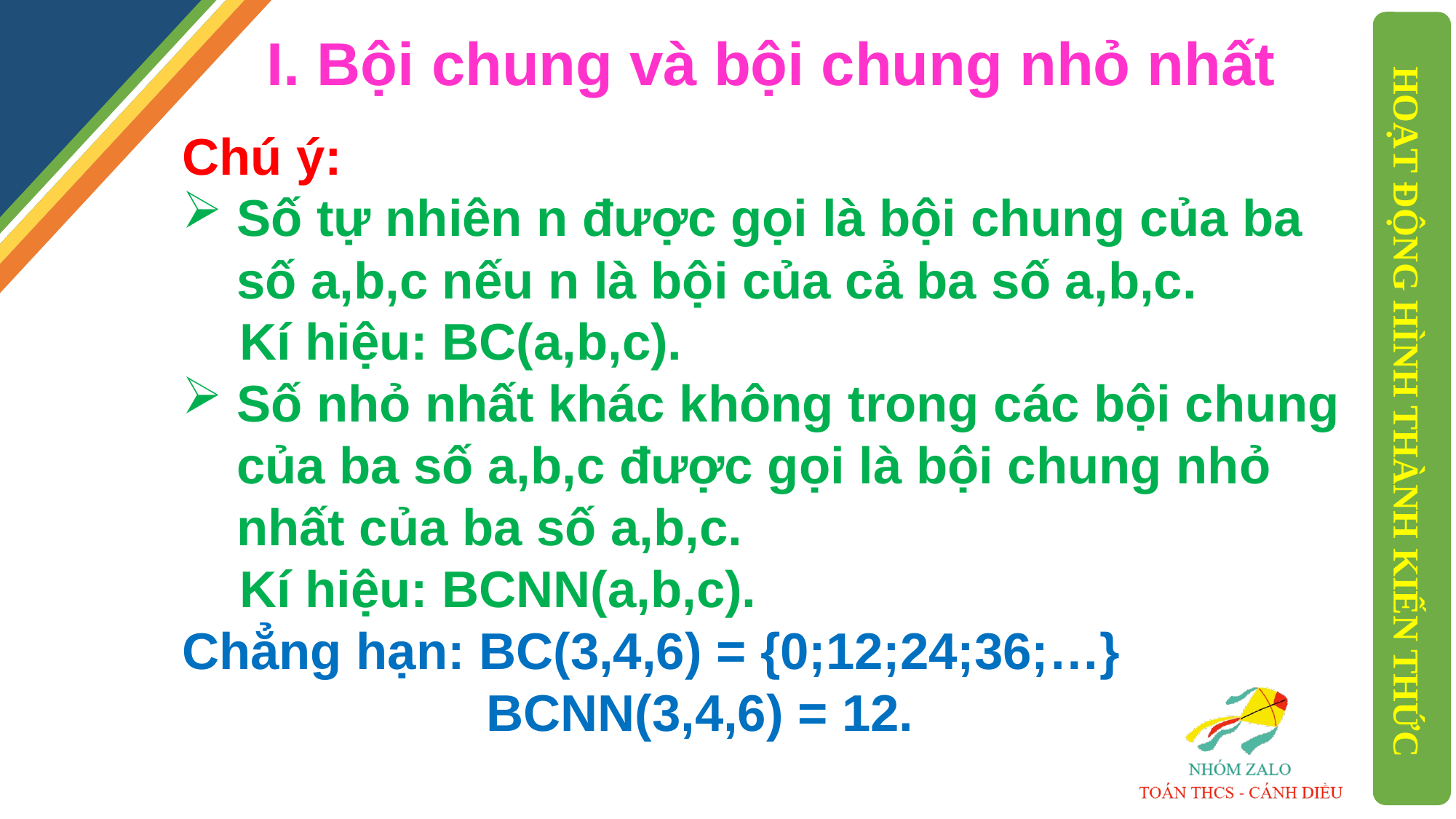

I. Bội chung và bội chung nhỏ nhất
Chú ý:
Số tự nhiên n được gọi là bội chung của ba số a,b,c nếu n là bội của cả ba số a,b,c.
    Kí hiệu: BC(a,b,c).
Số nhỏ nhất khác không trong các bội chung của ba số a,b,c được gọi là bội chung nhỏ nhất của ba số a,b,c.
    Kí hiệu: BCNN(a,b,c).
Chẳng hạn: BC(3,4,6) = {0;12;24;36;…}
		      BCNN(3,4,6) = 12.

HOẠT ĐỘNG HÌNH THÀNH KIẾN THỨC